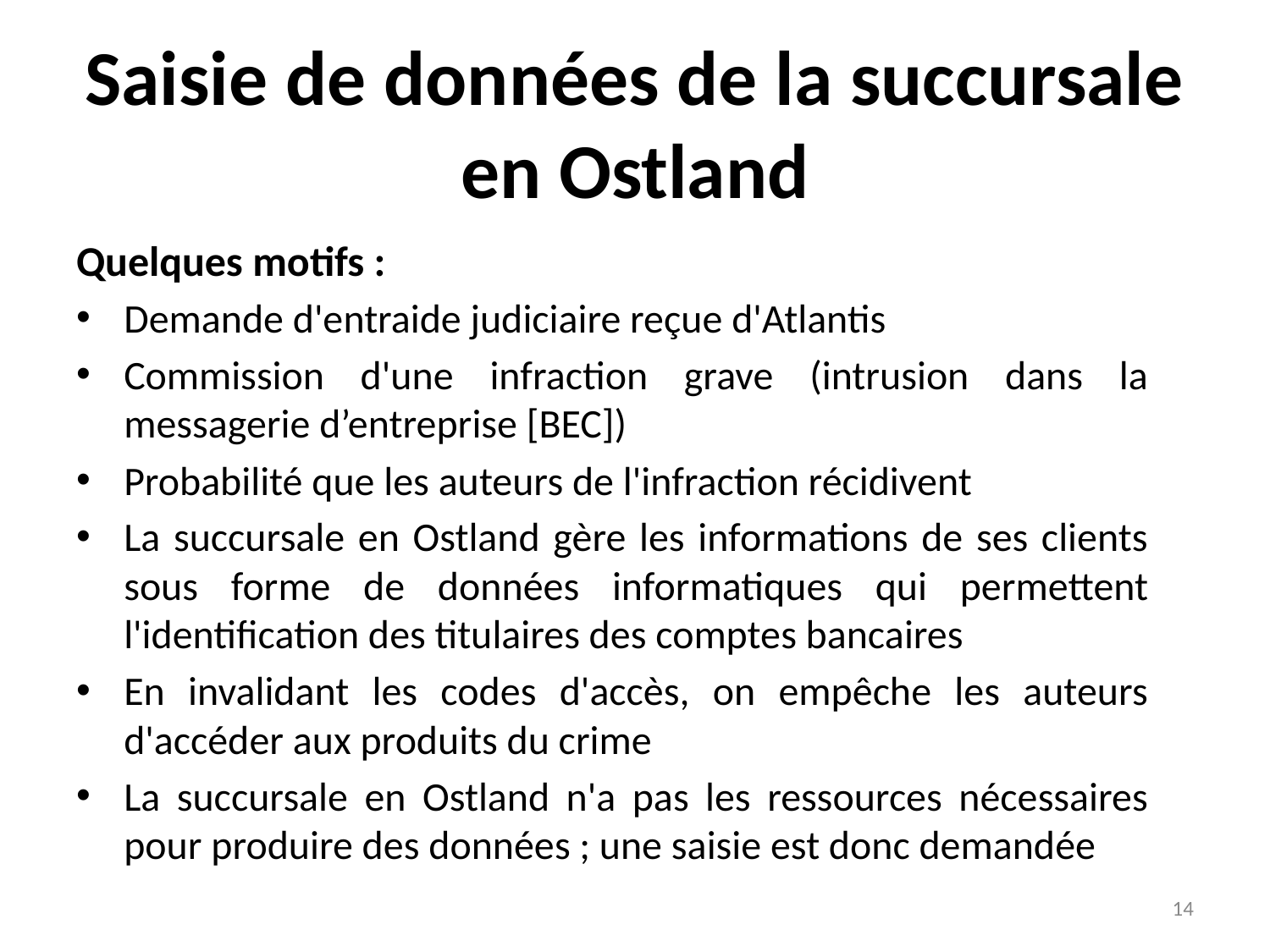

# Saisie de données de la succursale en Ostland
Quelques motifs :
Demande d'entraide judiciaire reçue d'Atlantis
Commission d'une infraction grave (intrusion dans la messagerie d’entreprise [BEC])
Probabilité que les auteurs de l'infraction récidivent
La succursale en Ostland gère les informations de ses clients sous forme de données informatiques qui permettent l'identification des titulaires des comptes bancaires
En invalidant les codes d'accès, on empêche les auteurs d'accéder aux produits du crime
La succursale en Ostland n'a pas les ressources nécessaires pour produire des données ; une saisie est donc demandée
14